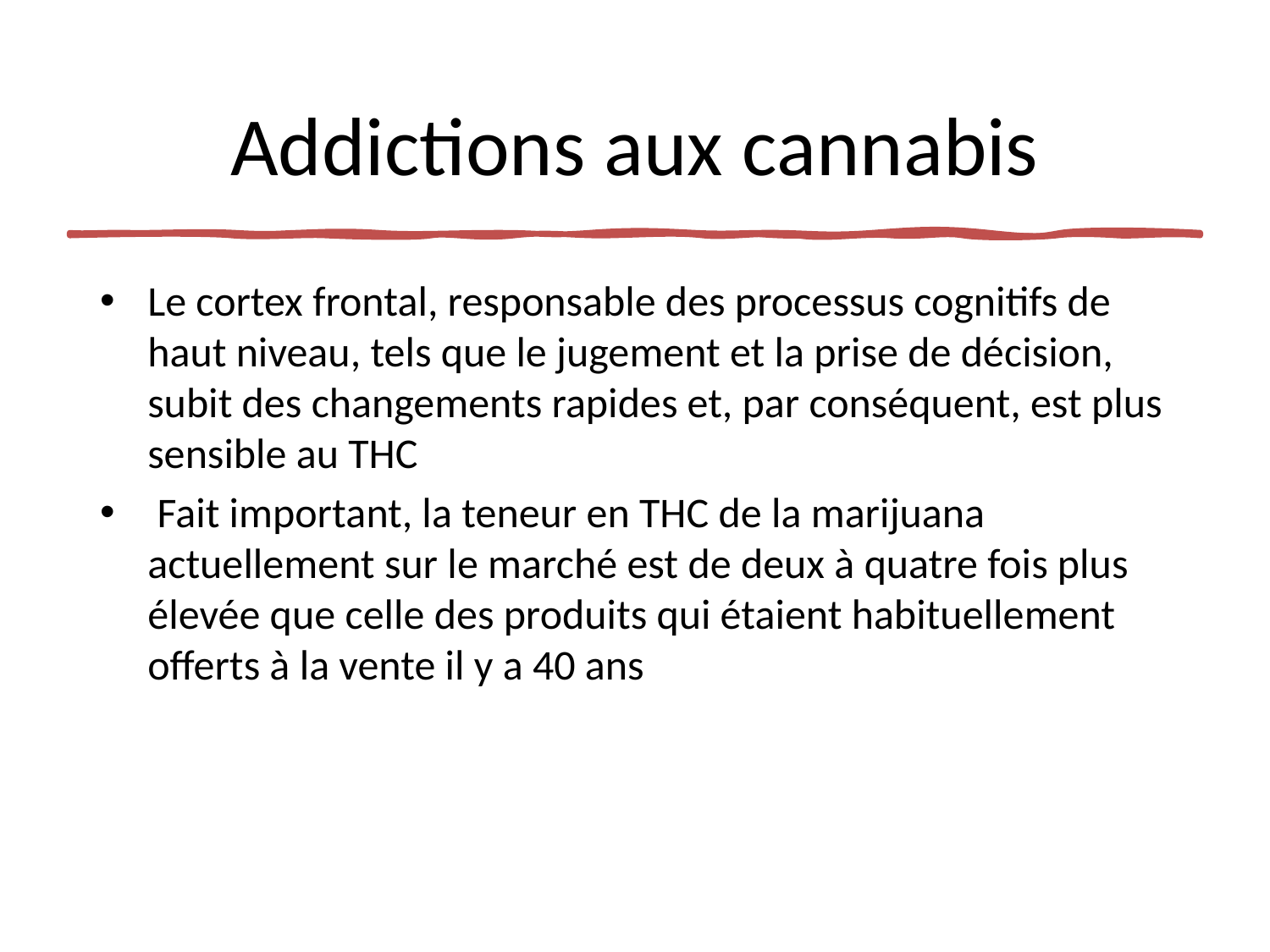

# Addictions aux cannabis

Le cortex frontal, responsable des processus cognitifs de haut niveau, tels que le jugement et la prise de décision, subit des changements rapides et, par conséquent, est plus sensible au THC
 Fait important, la teneur en THC de la marijuana actuellement sur le marché est de deux à quatre fois plus élevée que celle des produits qui étaient habituellement offerts à la vente il y a 40 ans